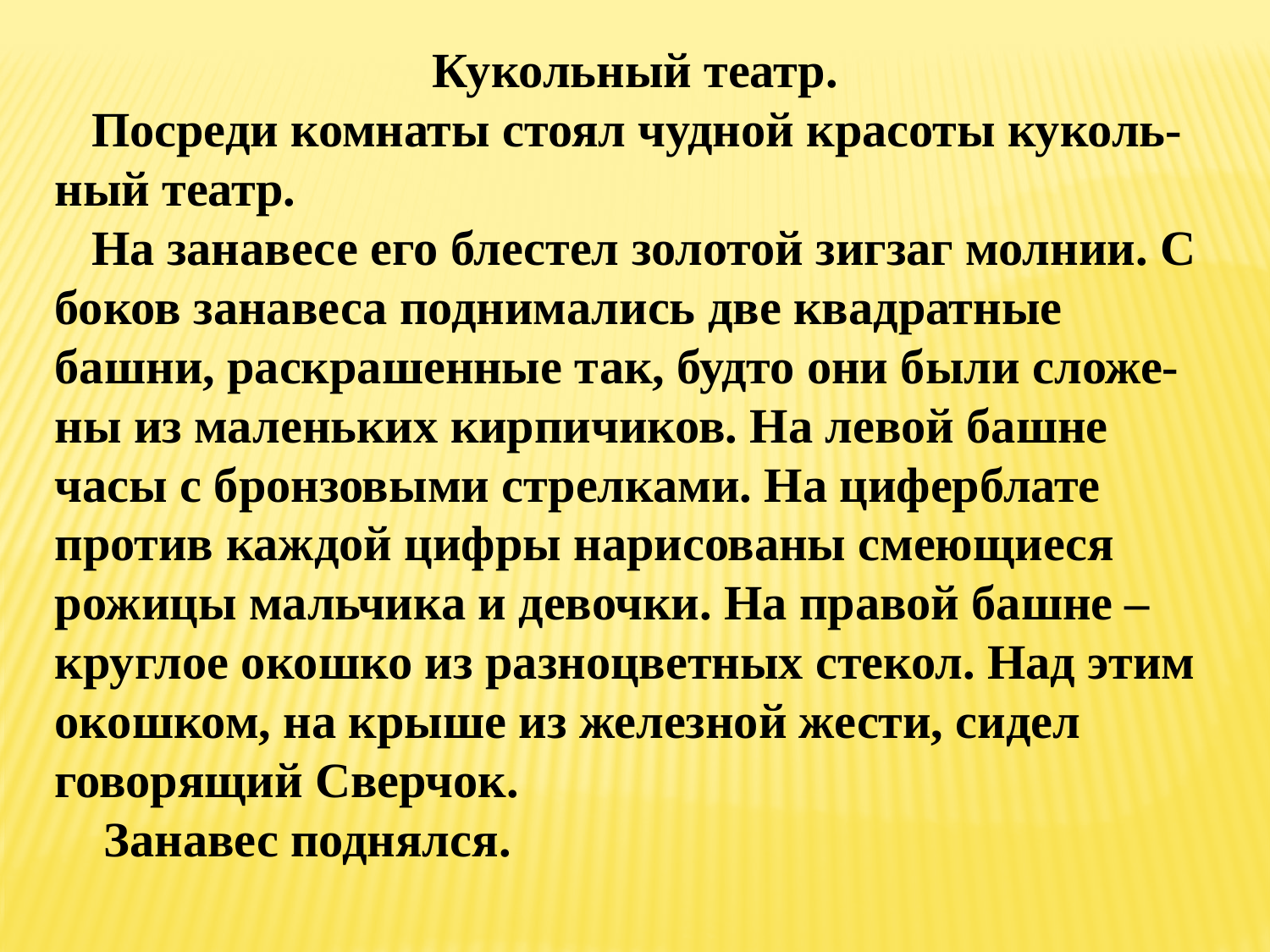

Кукольный театр.
   Посреди комнаты стоял чудной красоты куколь-ный театр.
   На занавесе его блестел золотой зигзаг молнии. С боков занавеса поднимались две квадратные башни, раскрашенные так, будто они были сложе-ны из маленьких кирпичиков. На левой башне часы с бронзовыми стрелками. На циферблате против каждой цифры нарисованы смеющиеся рожицы мальчика и девочки. На правой башне – круглое окошко из разноцветных стекол. Над этим окошком, на крыше из железной жести, сидел говорящий Сверчок.
    Занавес поднялся.